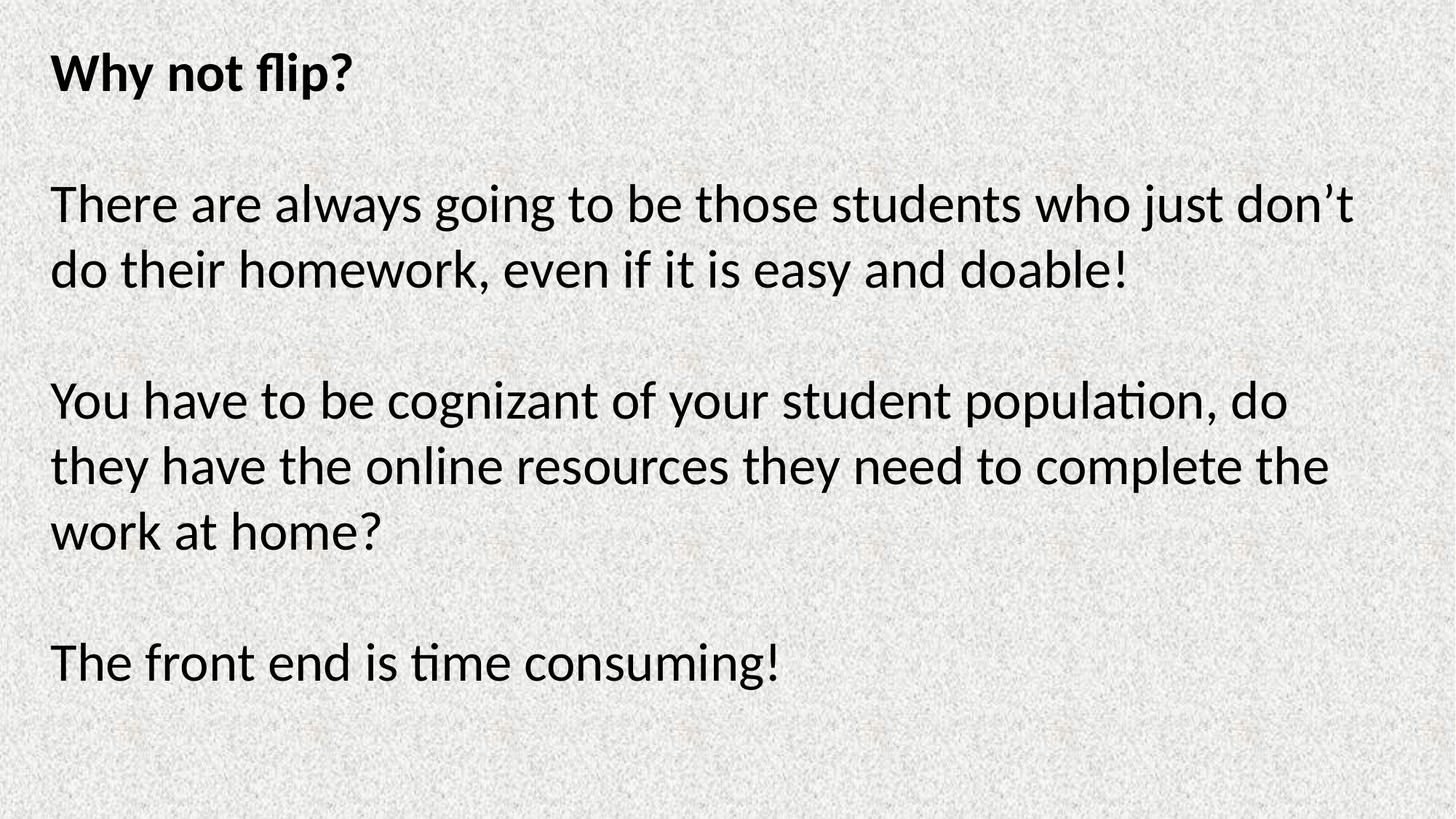

Why not flip?

There are always going to be those students who just don’t do their homework, even if it is easy and doable!

You have to be cognizant of your student population, do they have the online resources they need to complete the work at home?

The front end is time consuming!